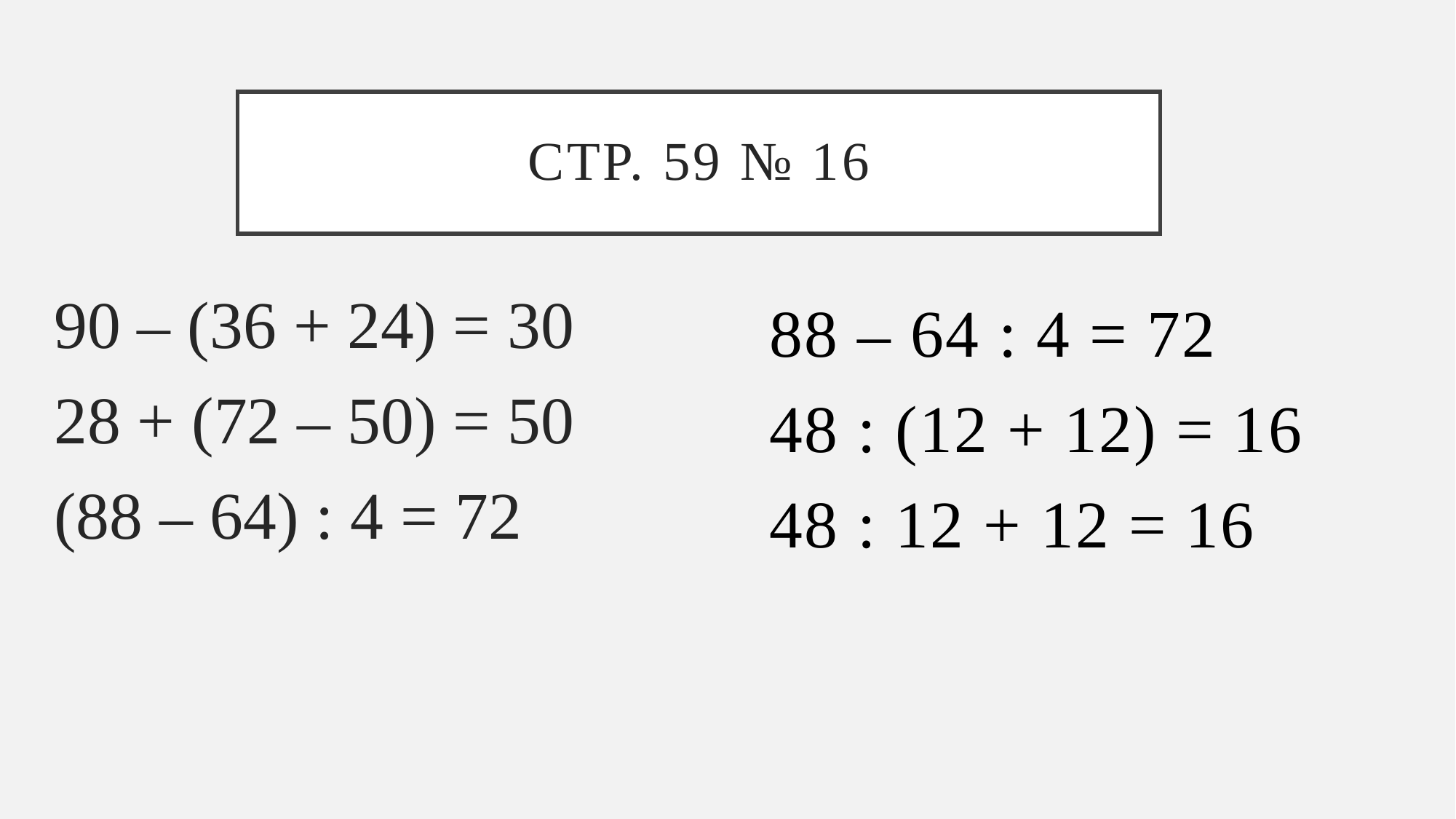

# Стр. 59 № 16
88 – 64 : 4 = 72
48 : (12 + 12) = 16
48 : 12 + 12 = 16

90 – (36 + 24) = 30
28 + (72 – 50) = 50
(88 – 64) : 4 = 72